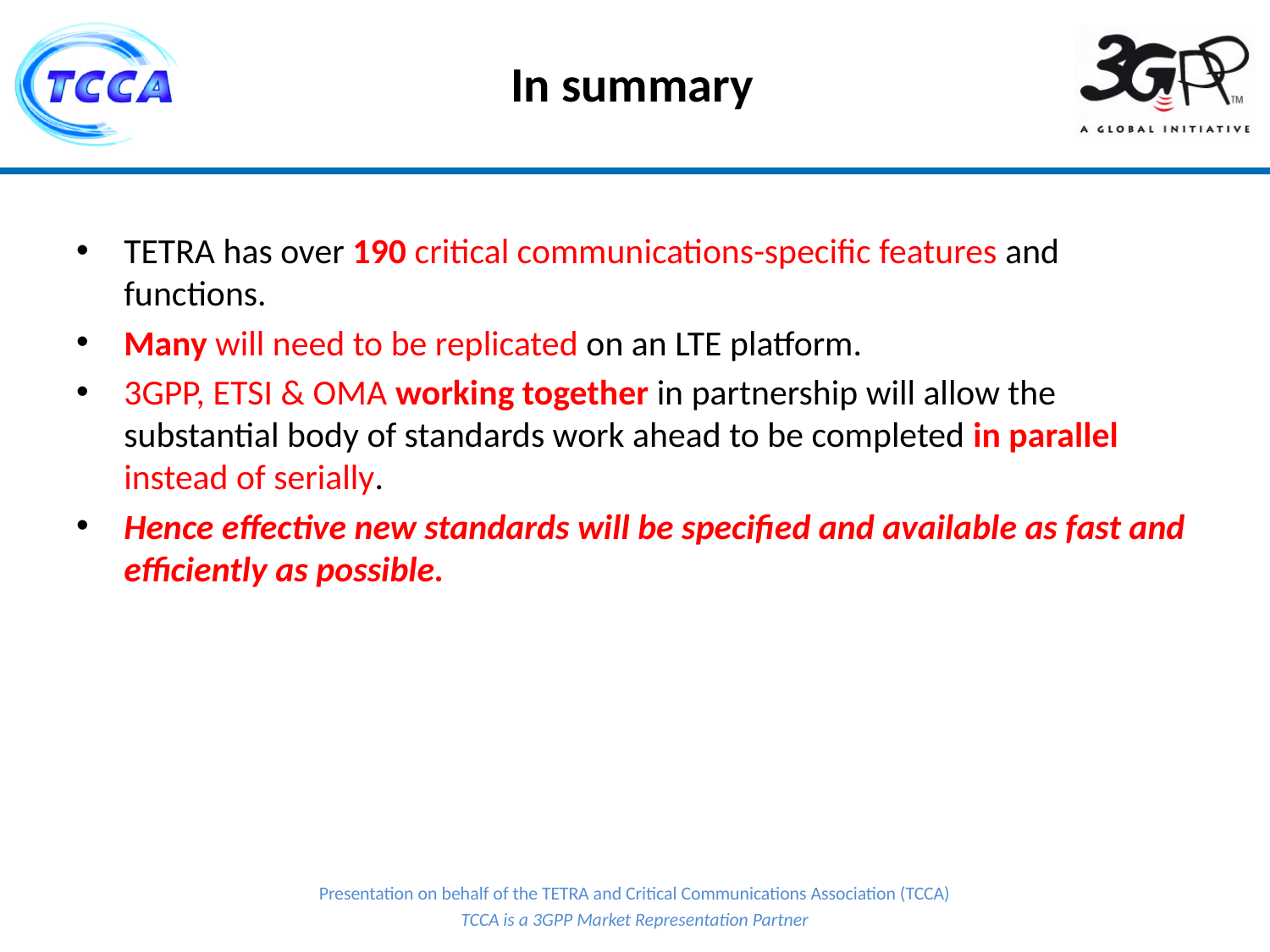

# In summary
TETRA has over 190 critical communications-specific features and functions.
Many will need to be replicated on an LTE platform.
3GPP, ETSI & OMA working together in partnership will allow the substantial body of standards work ahead to be completed in parallel instead of serially.
Hence effective new standards will be specified and available as fast and efficiently as possible.